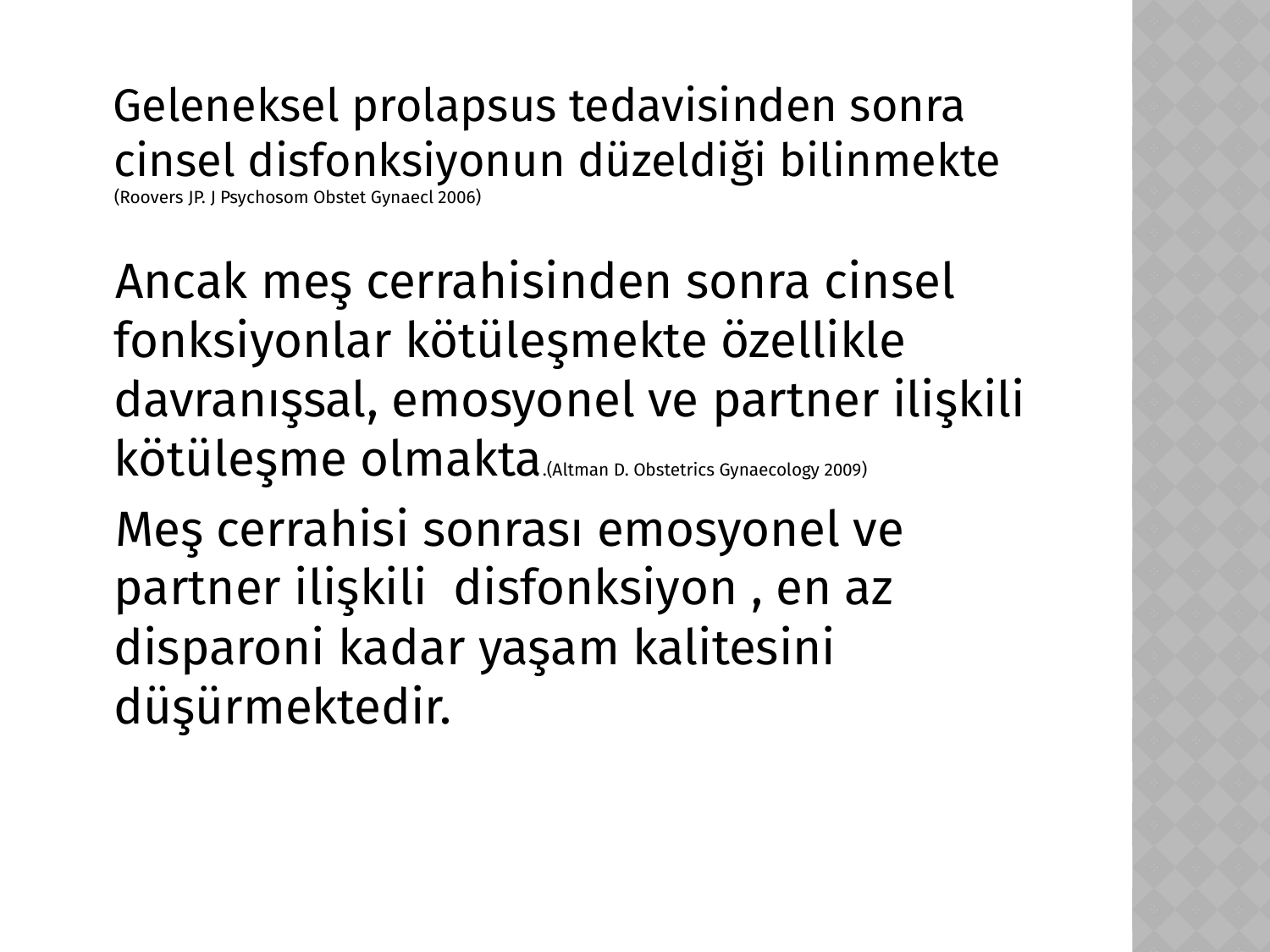

Geleneksel prolapsus tedavisinden sonra  cinsel disfonksiyonun düzeldiği bilinmekte (Roovers JP. J Psychosom Obstet Gynaecl 2006)

   Ancak meş cerrahisinden sonra cinsel fonksiyonlar kötüleşmekte özellikle davranışsal, emosyonel ve partner ilişkili kötüleşme olmakta.(Altman D. Obstetrics Gynaecology 2009)
   Meş cerrahisi sonrası emosyonel ve partner ilişkili  disfonksiyon , en az disparoni kadar yaşam kalitesini düşürmektedir.